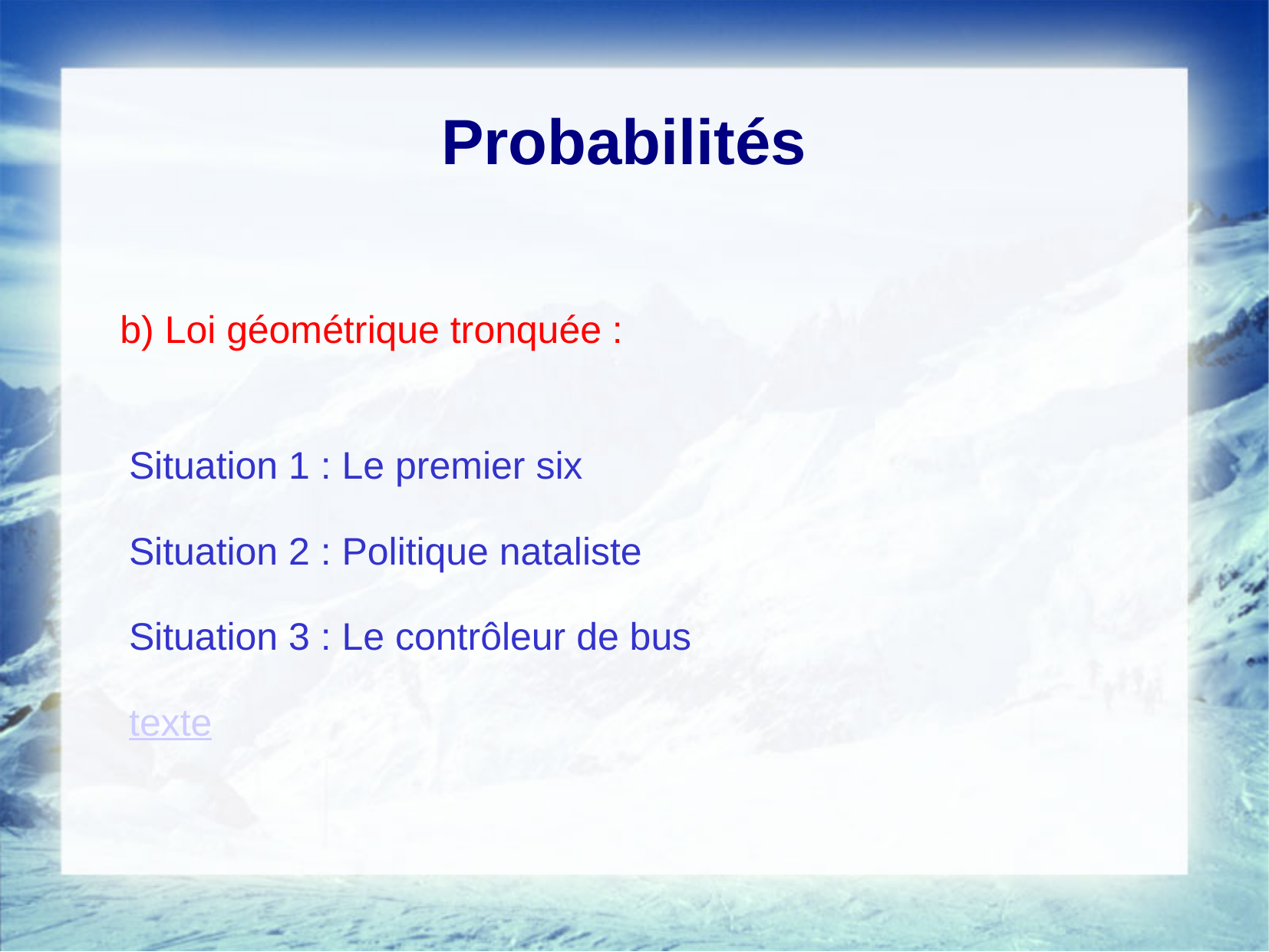

# Probabilités
b) Loi géométrique tronquée :

Situation 1 : Le premier six

Situation 2 : Politique nataliste

Situation 3 : Le contrôleur de bus
 								texte